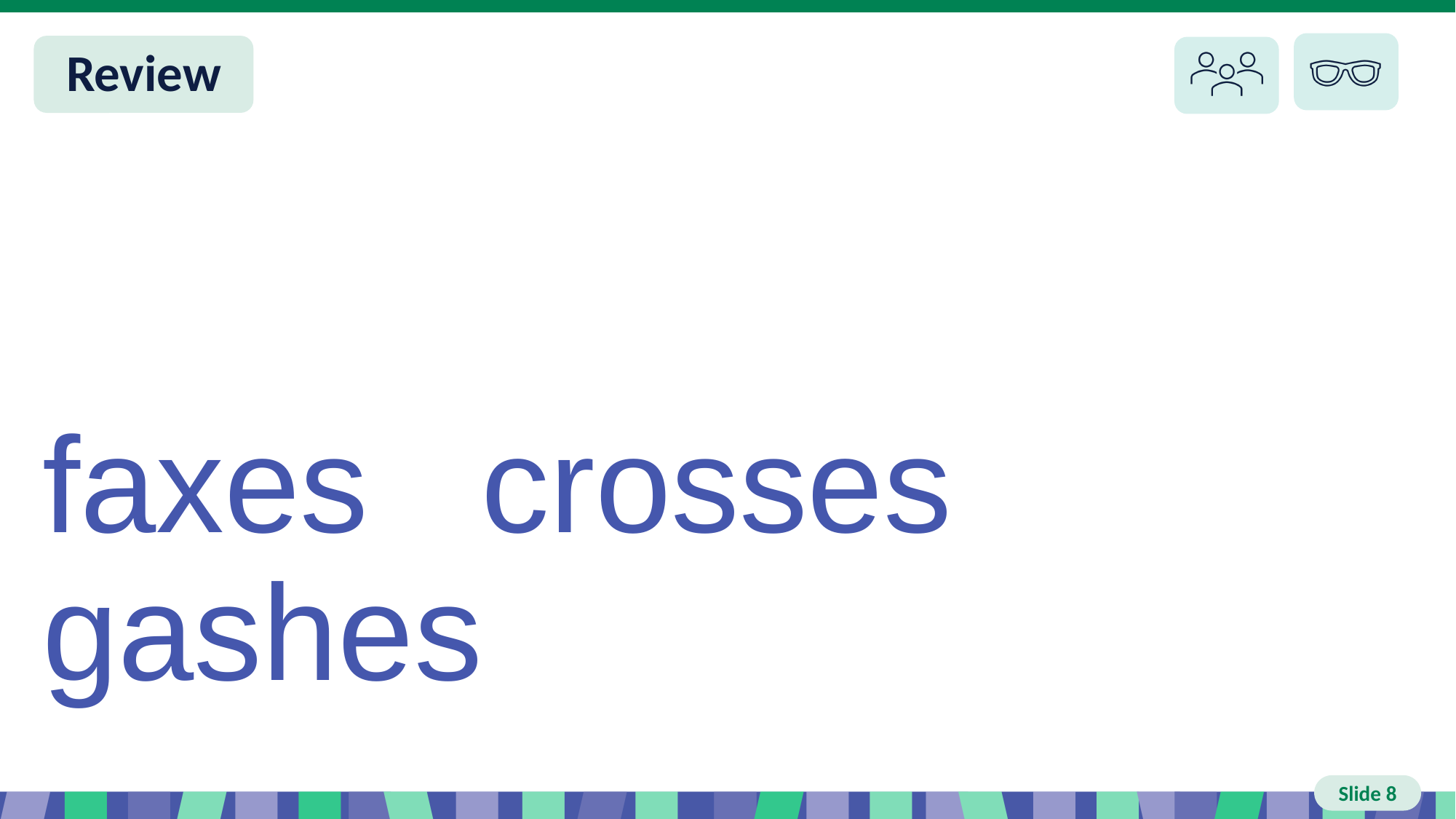

# Slide 8 Review
faxes   crosses   gashes